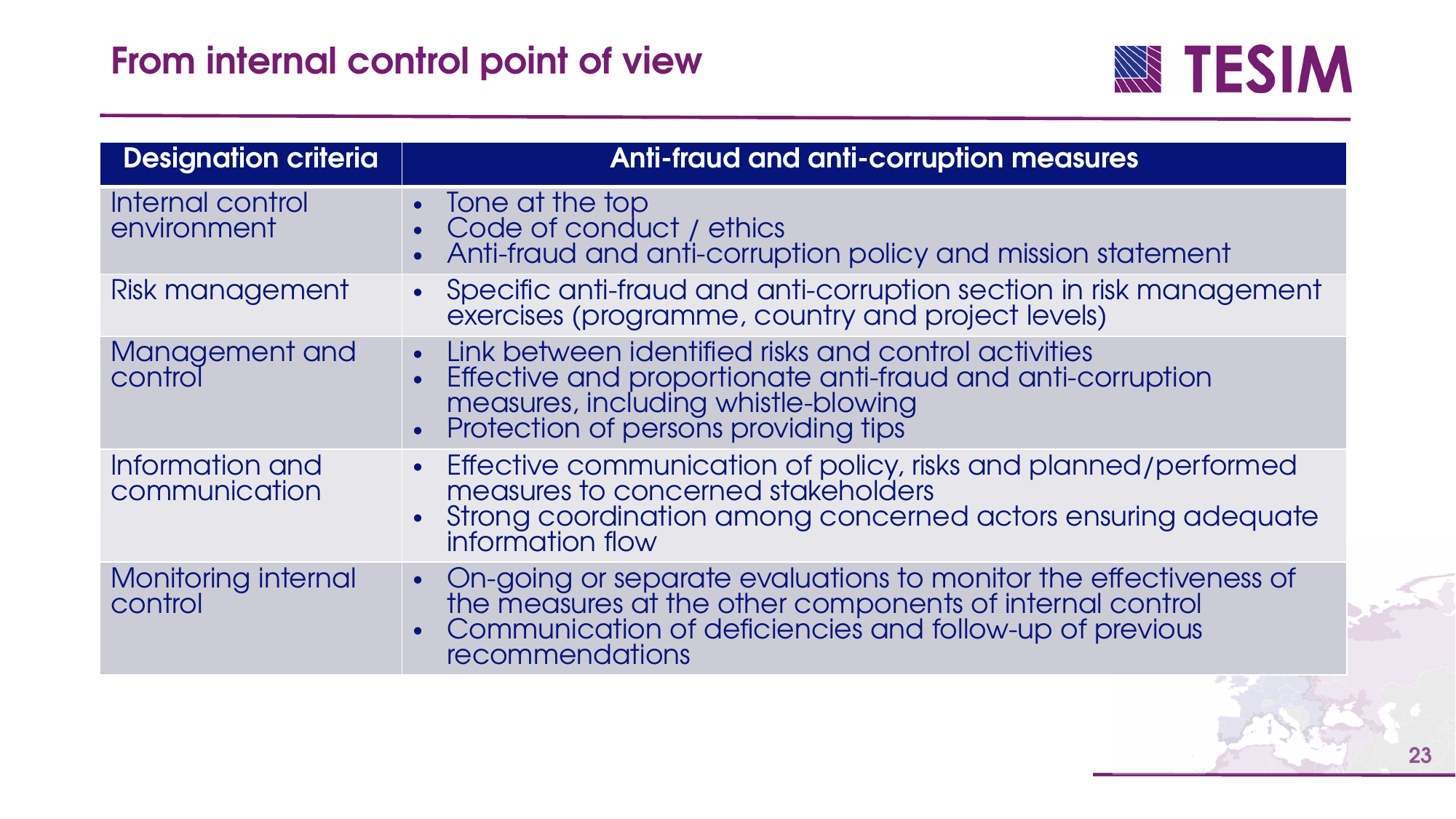

From internal control point of view
| Designation criteria | Anti-fraud and anti-corruption measures |
| --- | --- |
| Internal control environment | Tone at the top Code of conduct / ethics Anti-fraud and anti-corruption policy and mission statement |
| Risk management | Specific anti-fraud and anti-corruption section in risk management exercises (programme, country and project levels) |
| Management and control | Link between identified risks and control activities Effective and proportionate anti-fraud and anti-corruption measures, including whistle-blowing Protection of persons providing tips |
| Information and communication | Effective communication of policy, risks and planned/performed measures to concerned stakeholders Strong coordination among concerned actors ensuring adequate information flow |
| Monitoring internal control | On-going or separate evaluations to monitor the effectiveness of the measures at the other components of internal control Communication of deficiencies and follow-up of previous recommendations |